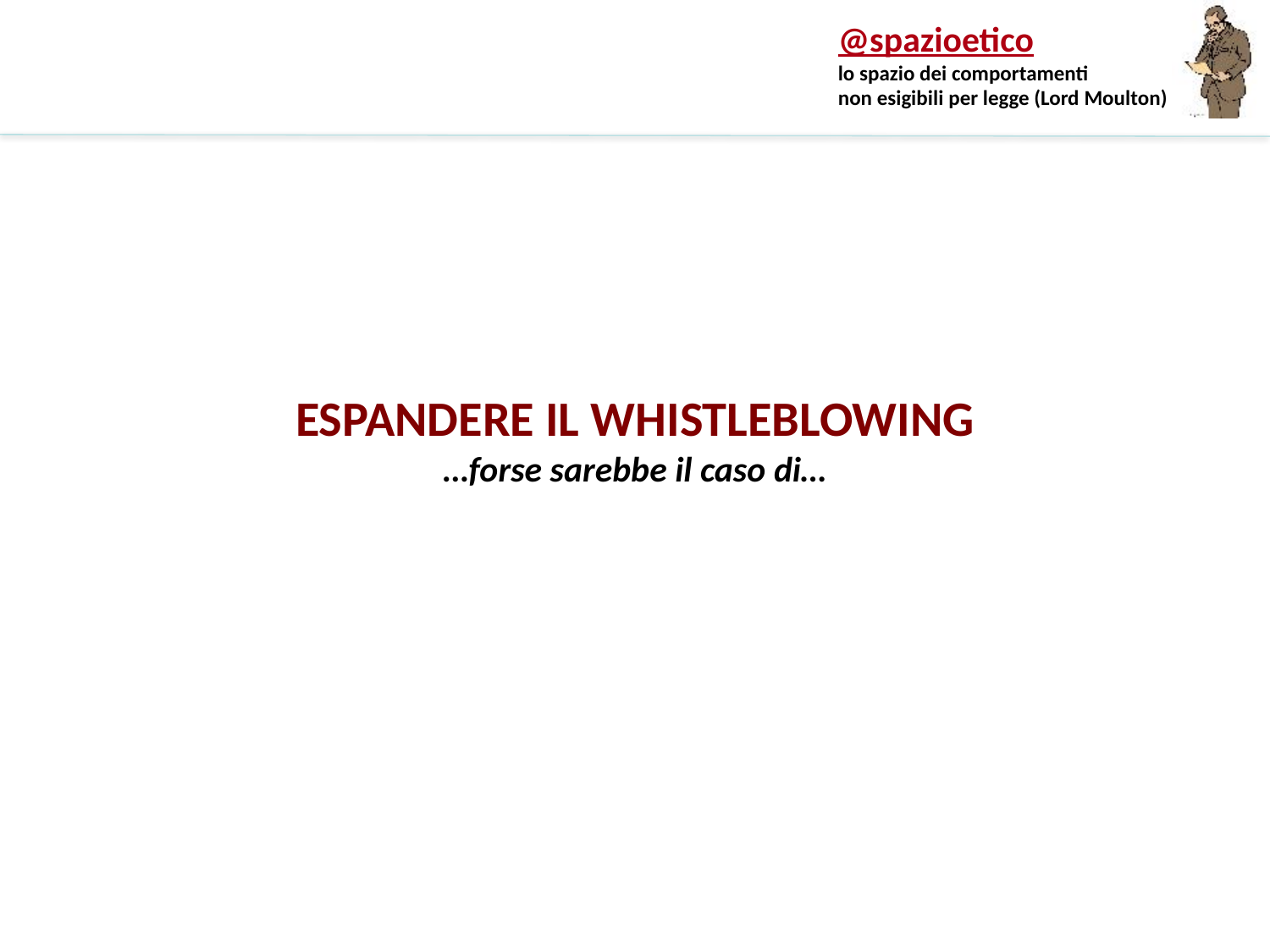

ESPANDERE IL WHISTLEBLOWING
…forse sarebbe il caso di…